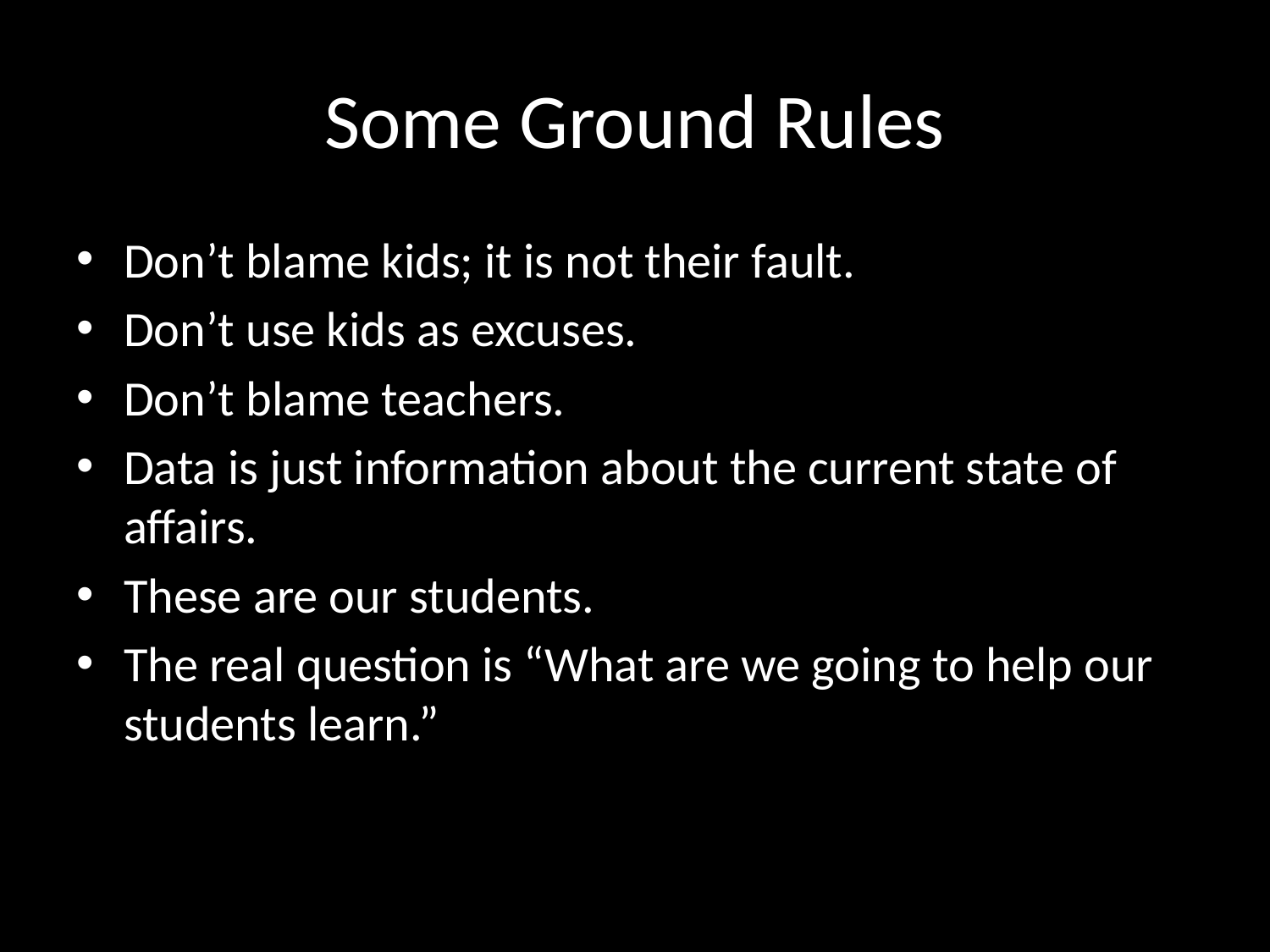

# Some Ground Rules
Don’t blame kids; it is not their fault.
Don’t use kids as excuses.
Don’t blame teachers.
Data is just information about the current state of affairs.
These are our students.
The real question is “What are we going to help our students learn.”